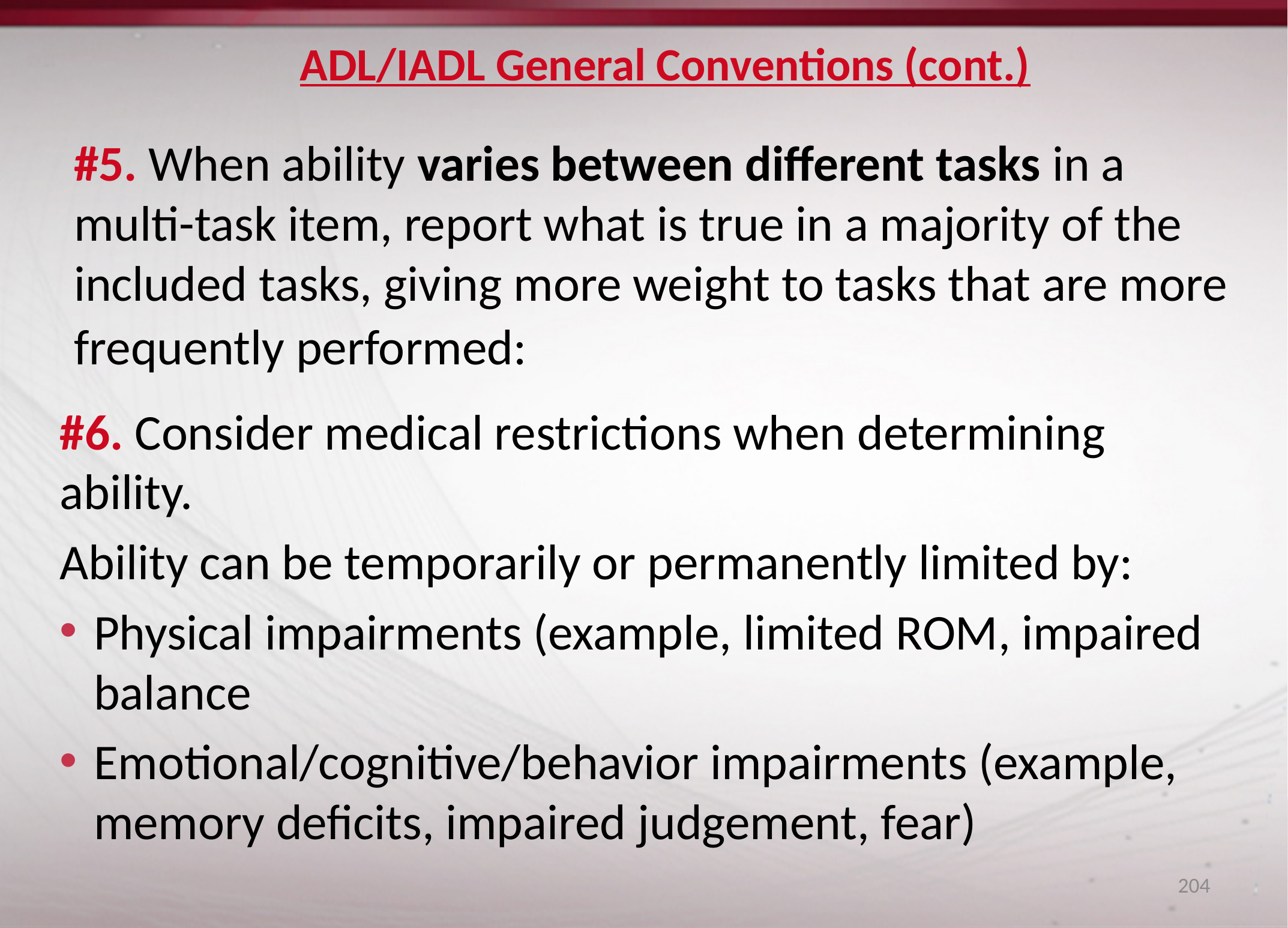

# ADL/IADL General Conventions (cont.)

#5. When ability varies between different tasks in a multi-task item, report what is true in a majority of the included tasks, giving more weight to tasks that are more frequently performed:

#6. Consider medical restrictions when determining ability.
Ability can be temporarily or permanently limited by:
Physical impairments (example, limited ROM, impaired balance
Emotional/cognitive/behavior impairments (example, memory deficits, impaired judgement, fear)
204